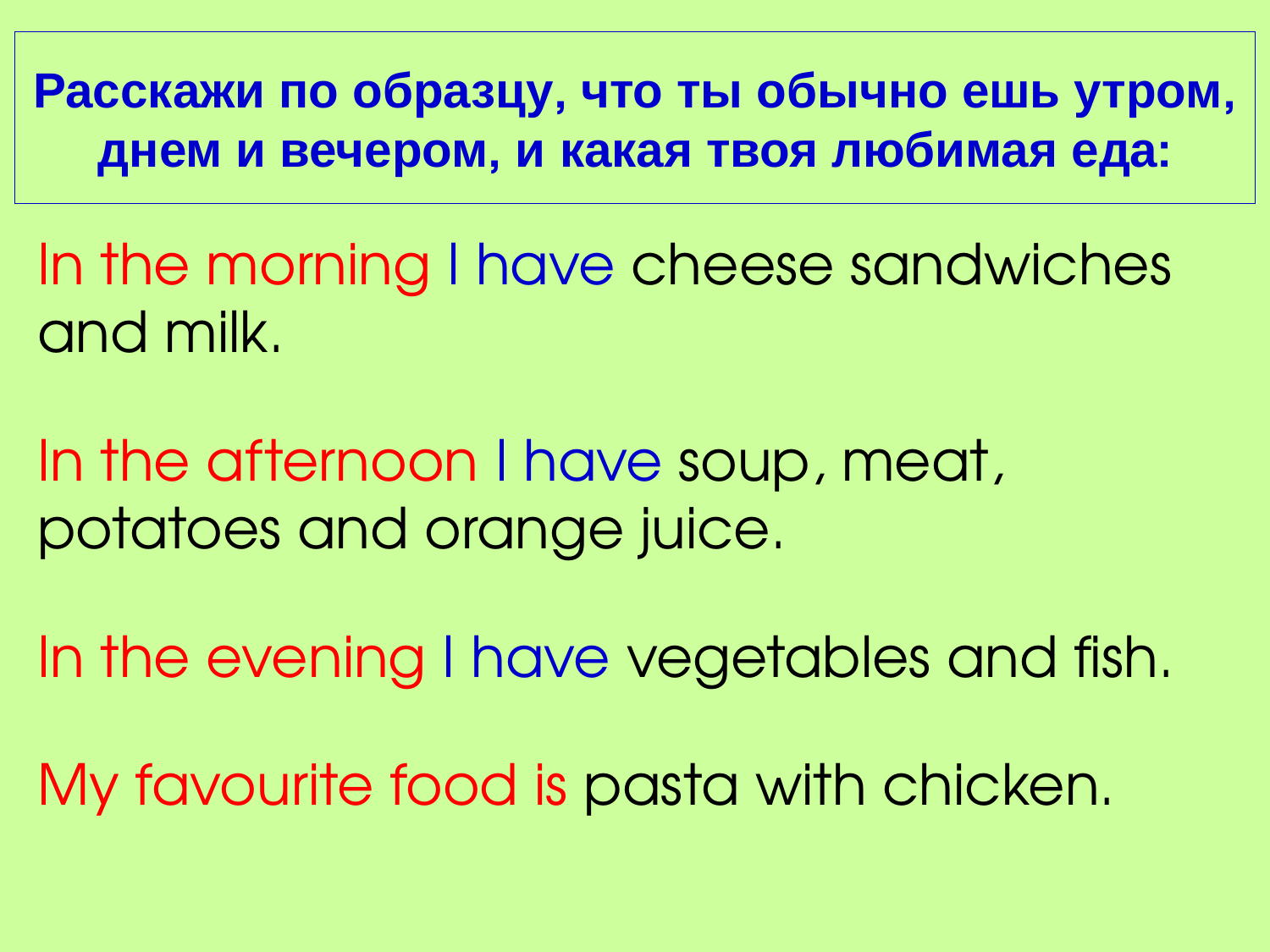

# Расскажи по образцу, что ты обычно ешь утром, днем и вечером, и какая твоя любимая еда:
In the morning I have cheese sandwiches and milk.

In the afternoon I have soup, meat, potatoes and orange juice.

In the evening I have vegetables and fish.

My favourite food is pasta with chicken.